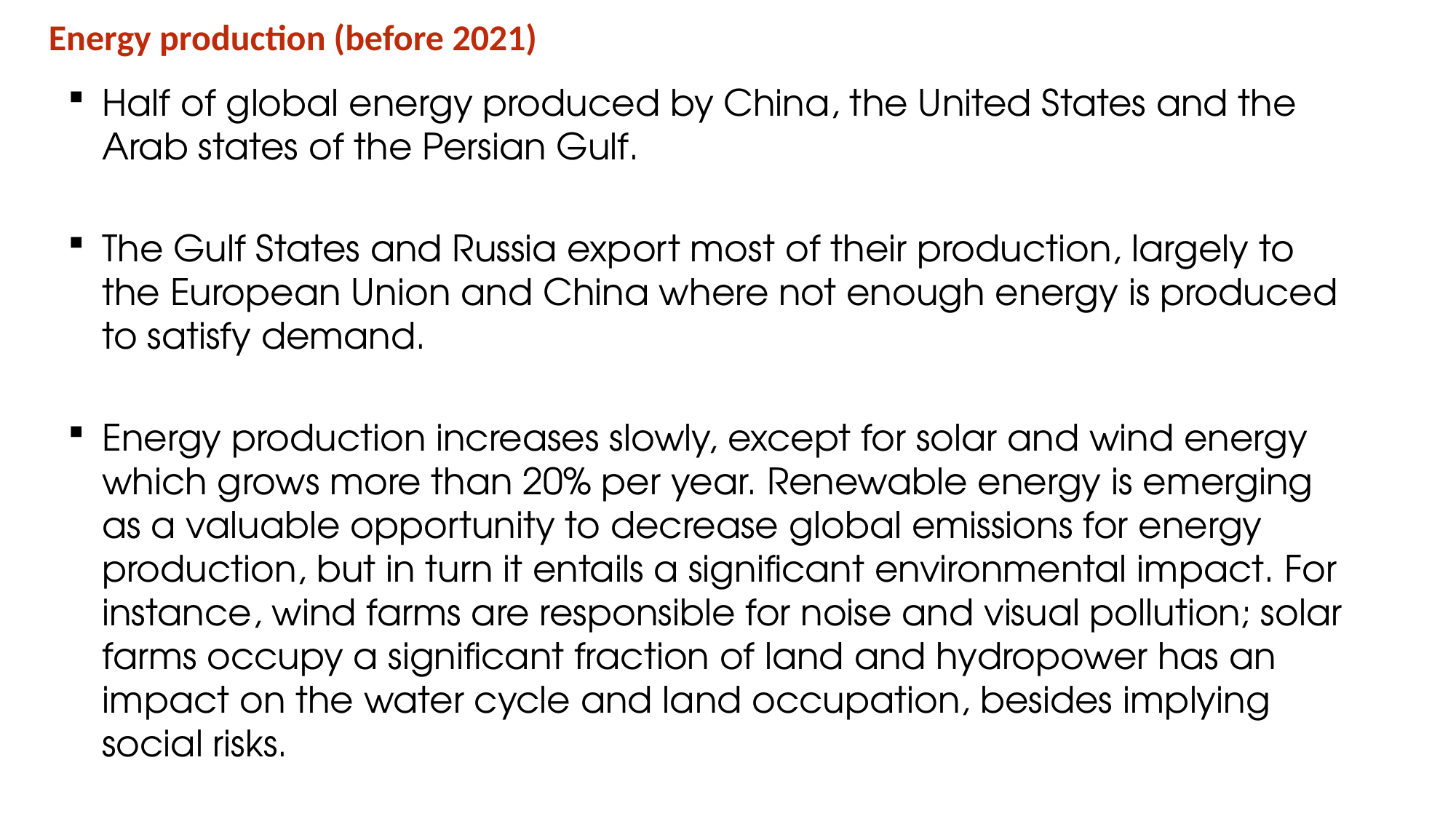

Energy production (before 2021)
Half of global energy produced by China, the United States and the Arab states of the Persian Gulf.

The Gulf States and Russia export most of their production, largely to the European Union and China where not enough energy is produced to satisfy demand.

Energy production increases slowly, except for solar and wind energy which grows more than 20% per year. Renewable energy is emerging as a valuable opportunity to decrease global emissions for energy production, but in turn it entails a significant environmental impact. For instance, wind farms are responsible for noise and visual pollution; solar farms occupy a significant fraction of land and hydropower has an impact on the water cycle and land occupation, besides implying social risks.